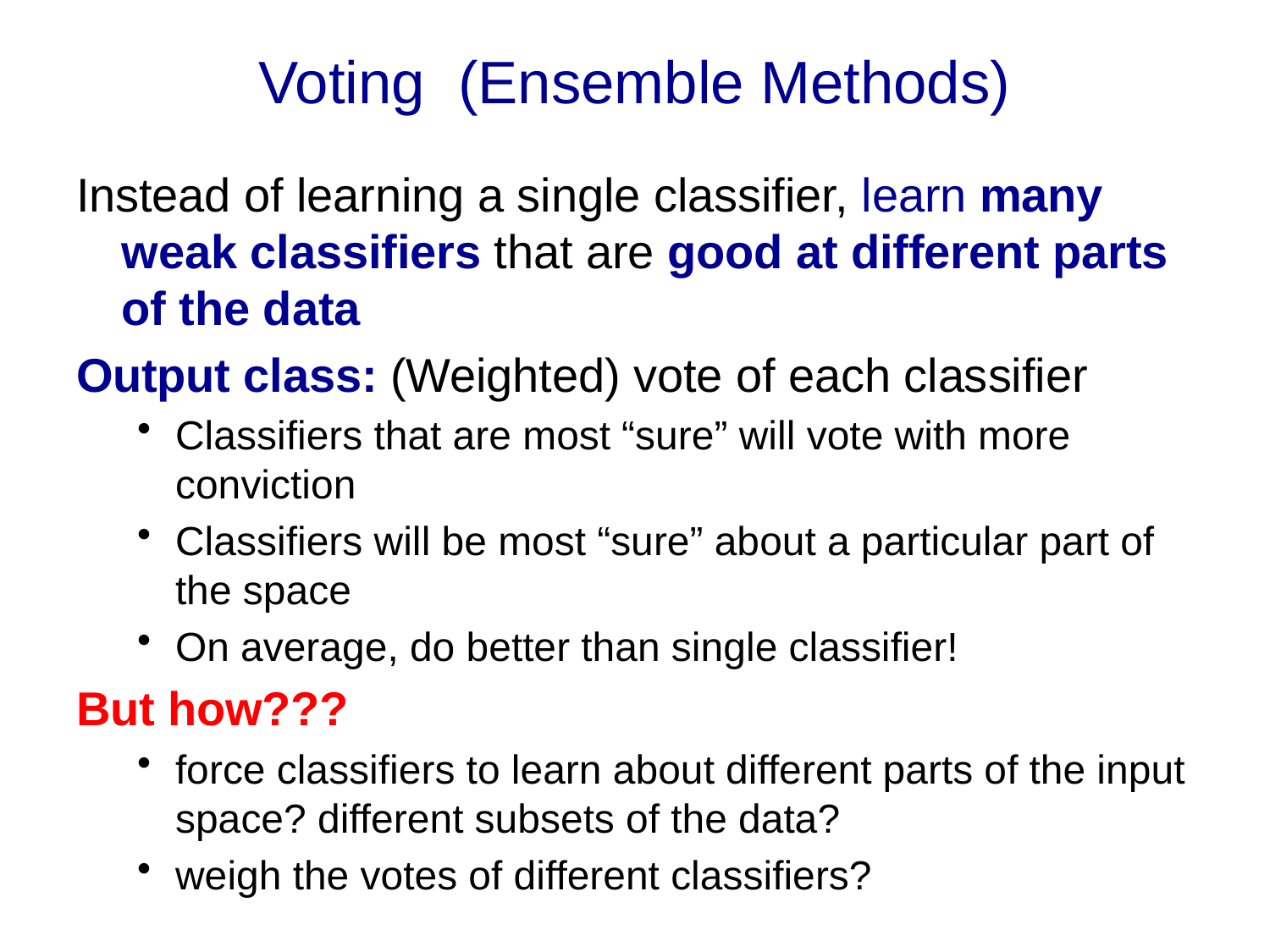

# Voting  (Ensemble Methods)
Instead of learning a single classifier, learn many weak classifiers that are good at different parts of the data
Output class: (Weighted) vote of each classifier
Classifiers that are most “sure” will vote with more conviction
Classifiers will be most “sure” about a particular part of the space
On average, do better than single classifier!
But how???
force classifiers to learn about different parts of the input space? different subsets of the data?
weigh the votes of different classifiers?